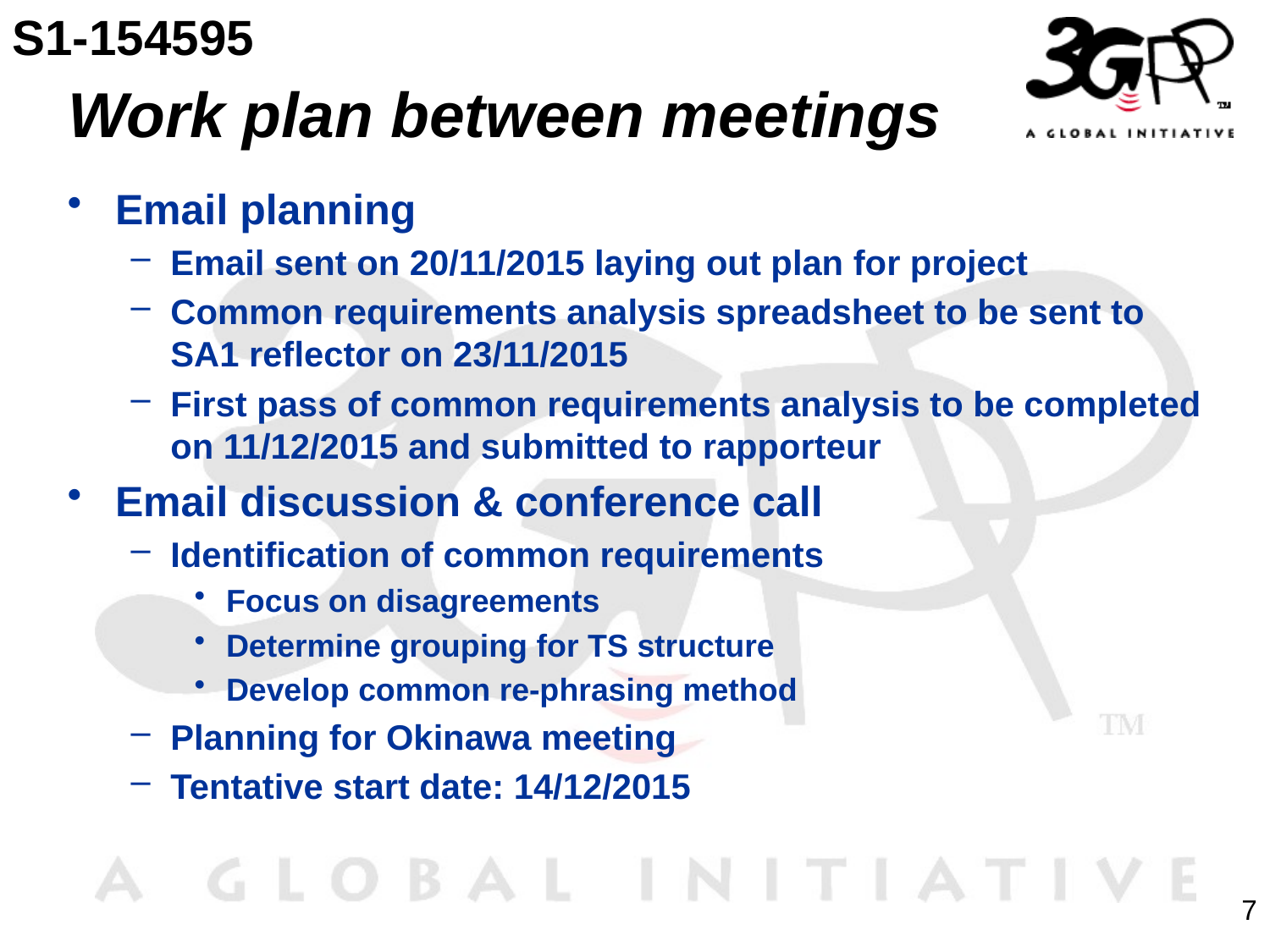

S1-154595
# Work plan between meetings
Email planning
Email sent on 20/11/2015 laying out plan for project
Common requirements analysis spreadsheet to be sent to SA1 reflector on 23/11/2015
First pass of common requirements analysis to be completed on 11/12/2015 and submitted to rapporteur
Email discussion & conference call
Identification of common requirements
Focus on disagreements
Determine grouping for TS structure
Develop common re-phrasing method
Planning for Okinawa meeting
Tentative start date: 14/12/2015
7